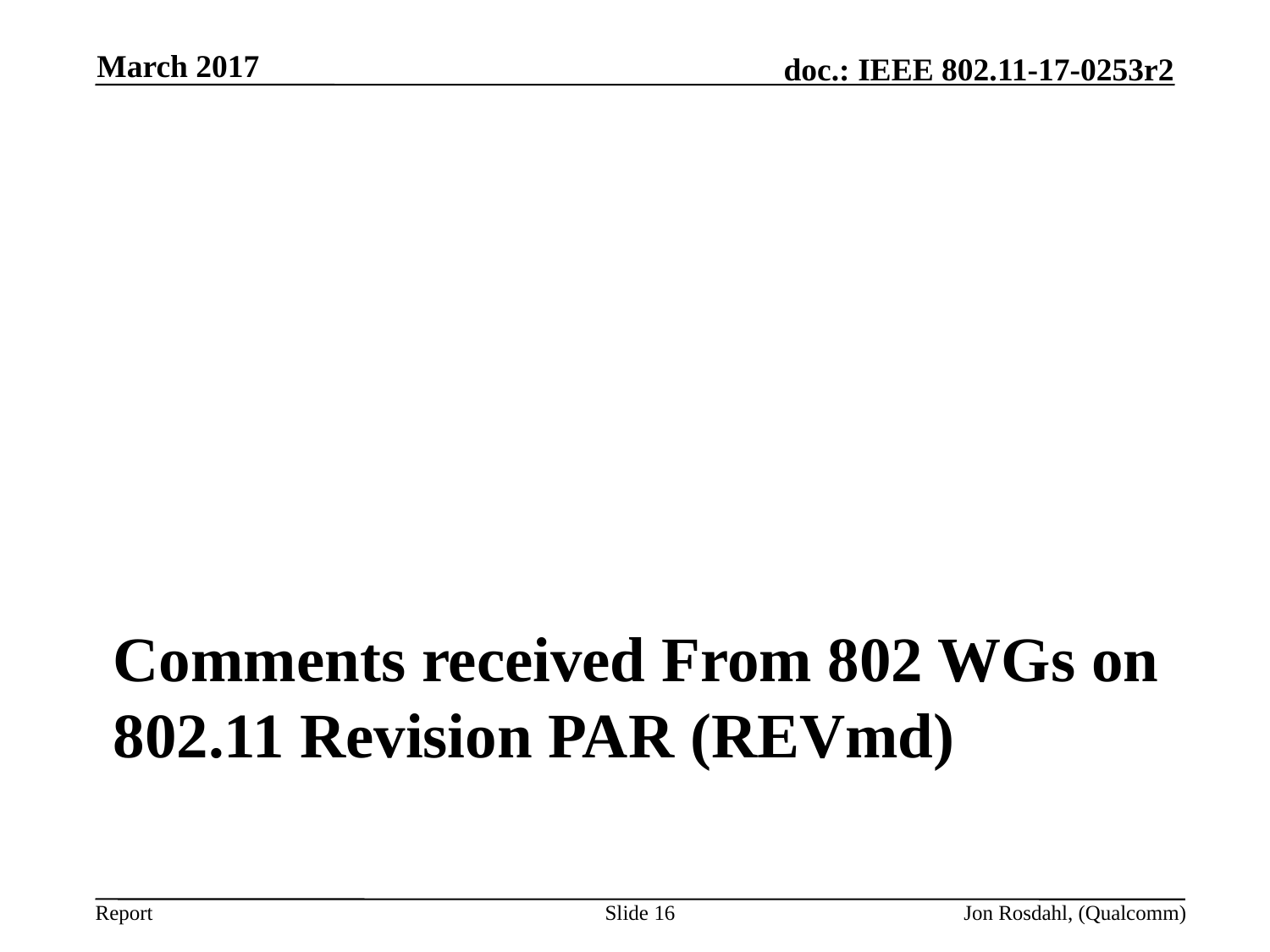

March 2017

# Comments received From 802 WGs on 802.11 Revision PAR (REVmd)
Slide 16
Jon Rosdahl, (Qualcomm)